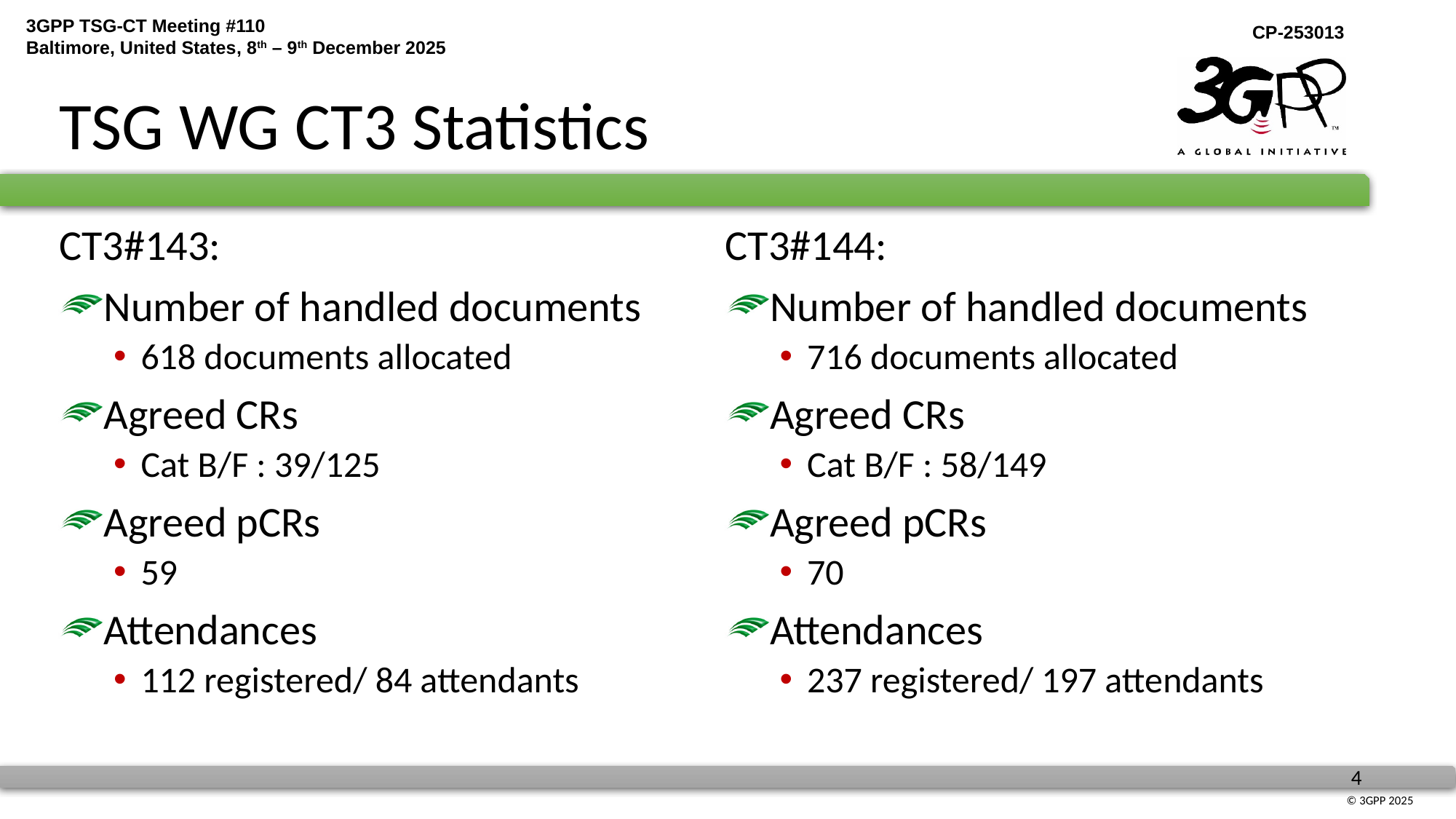

# TSG WG CT3 Statistics
CT3#143:
Number of handled documents
618 documents allocated
Agreed CRs
Cat B/F : 39/125
Agreed pCRs
59
Attendances
112 registered/ 84 attendants

CT3#144:
Number of handled documents
716 documents allocated
Agreed CRs
Cat B/F : 58/149
Agreed pCRs
70
Attendances
237 registered/ 197 attendants